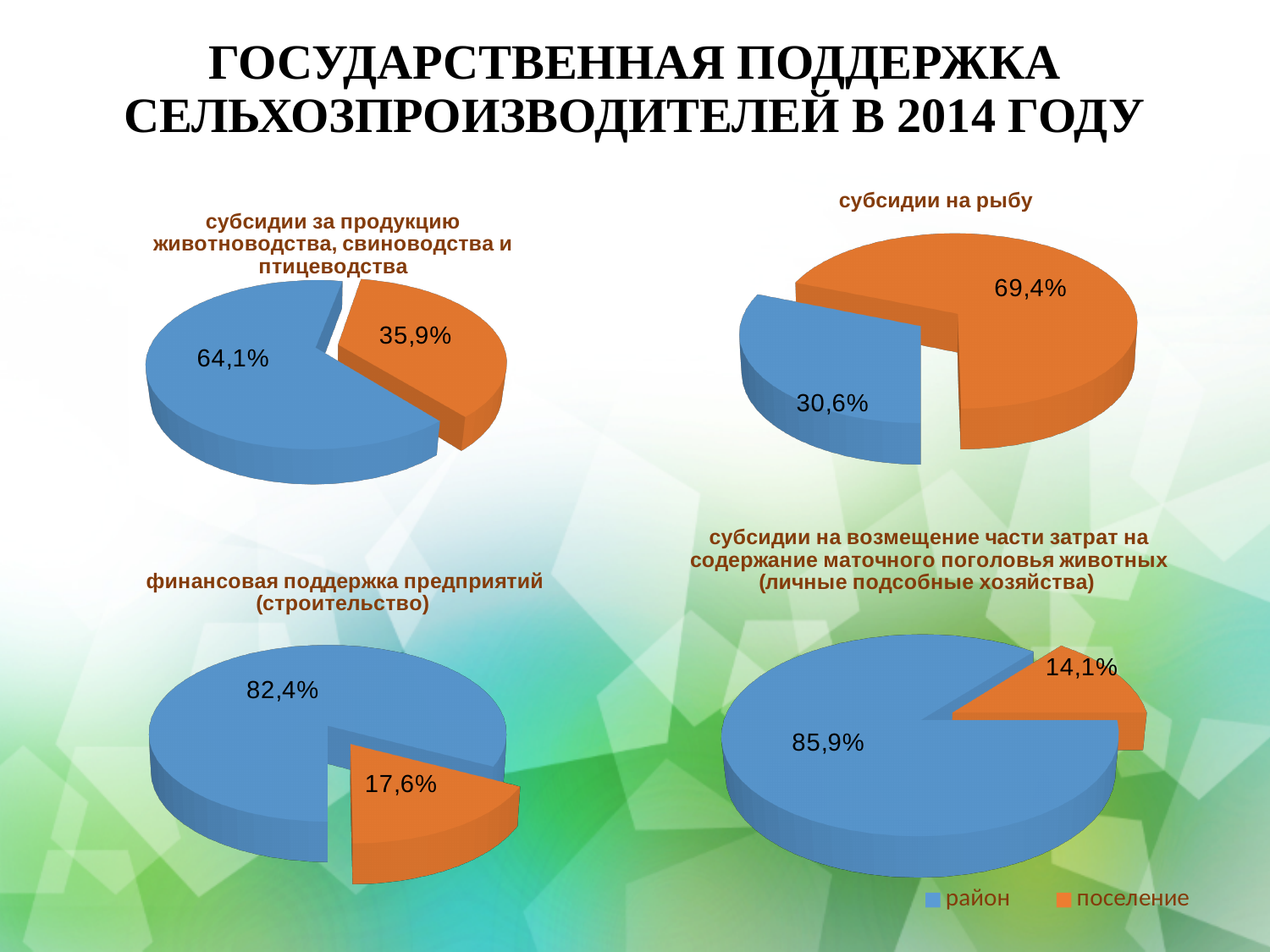

# Государственная поддержка сельхозпроизводителей в 2014 году

[unsupported chart]

[unsupported chart]

[unsupported chart]

[unsupported chart]